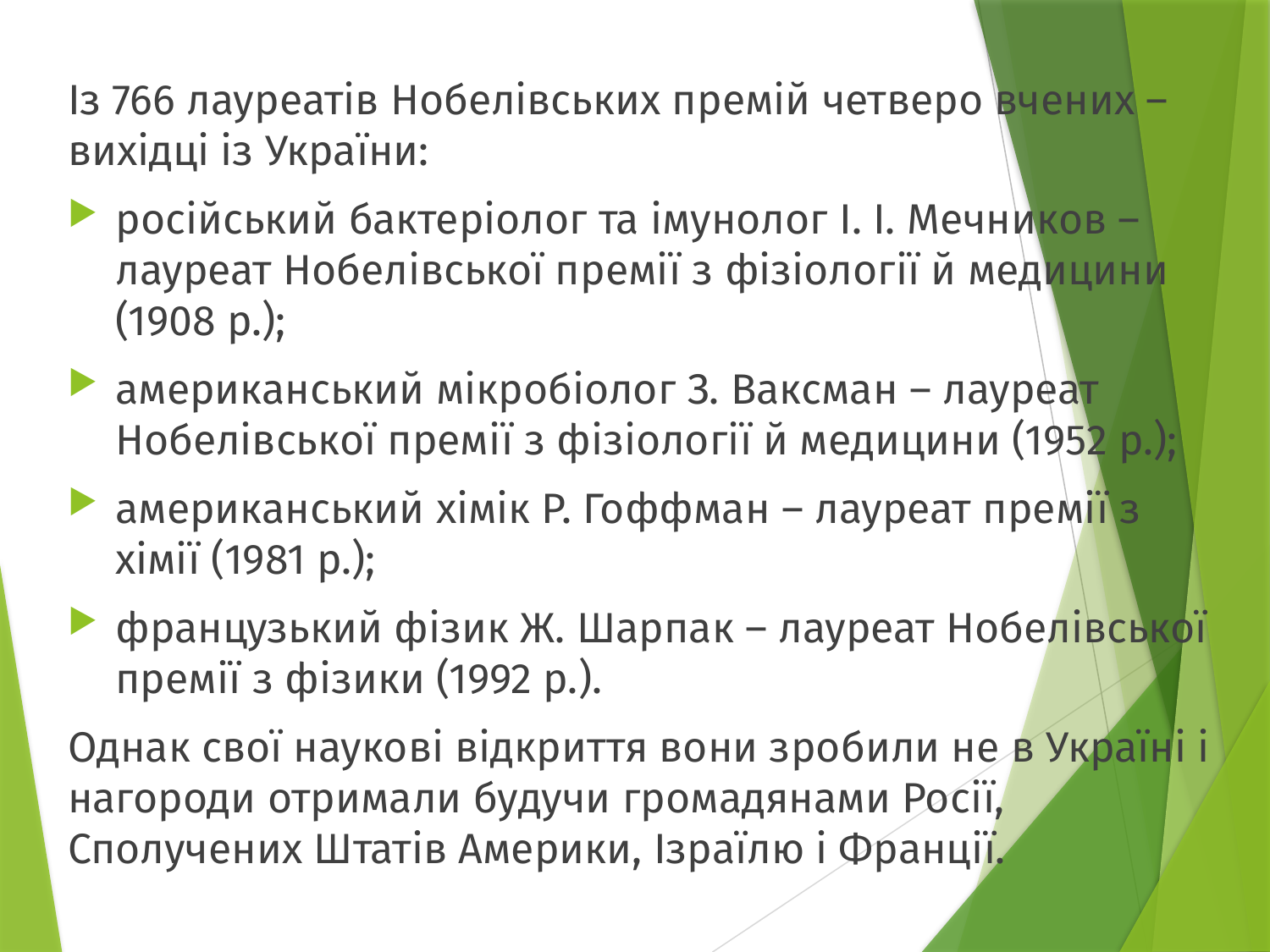

Із 766 лауреатів Нобелівських премій четверо вчених – вихідці із України:
російський бактеріолог та імунолог І. І. Мечников – лауреат Нобелівської премії з фізіології й медицини (1908 p.);
американський мікробіолог З. Ваксман – лауреат Нобелівської премії з фізіології й медицини (1952 р.);
американський хімік Р. Гоффман – лауреат премії з хімії (1981 р.);
французький фізик Ж. Шарпак – лауреат Нобелівської премії з фізики (1992 р.).
Однак свої наукові відкриття вони зробили не в Україні і нагороди отримали будучи громадянами Росії, Сполучених Штатів Америки, Ізраїлю і Франції.